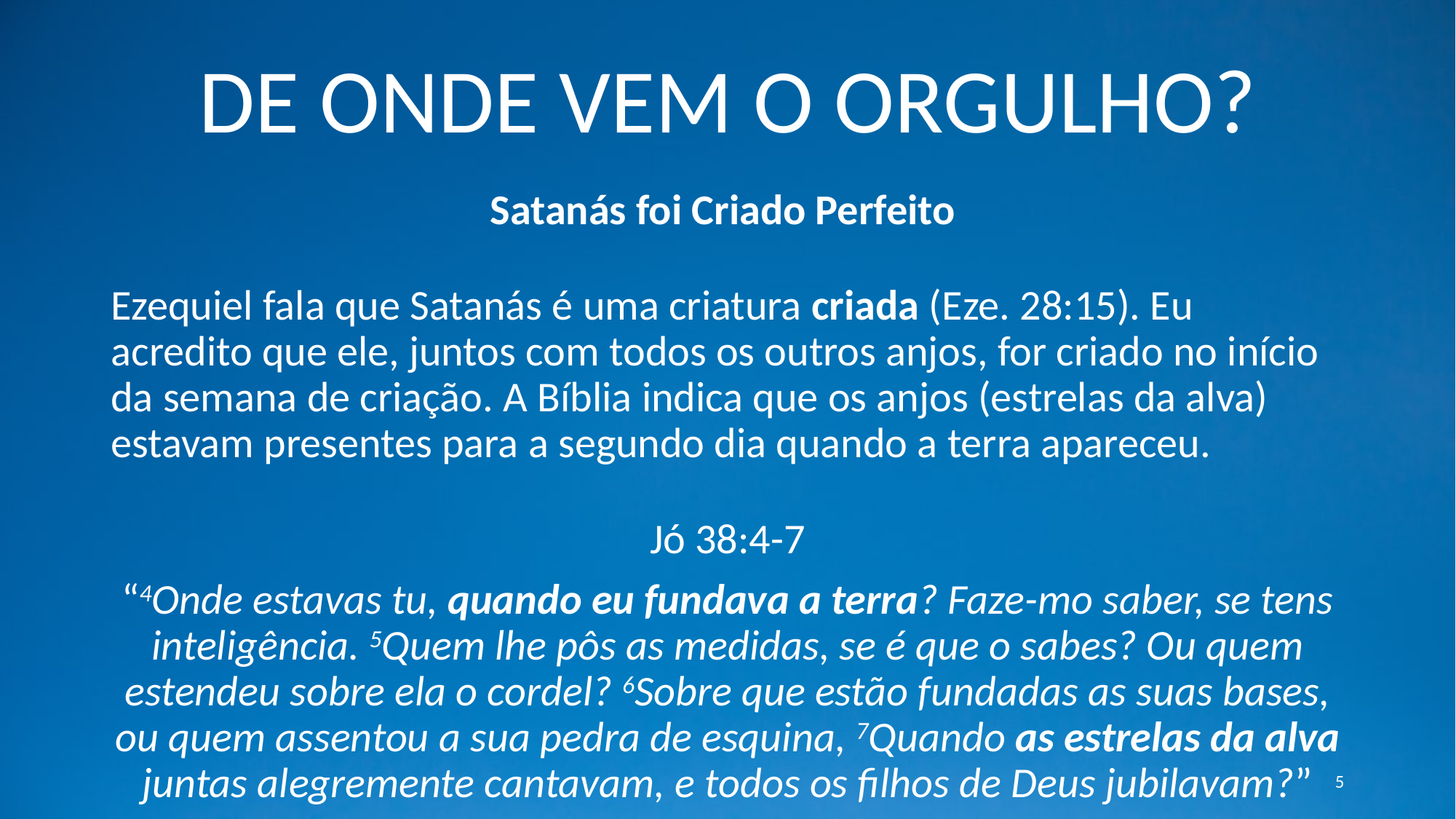

# DE ONDE VEM O ORGULHO?
Satanás foi Criado Perfeito

Ezequiel fala que Satanás é uma criatura criada (Eze. 28:15). Eu acredito que ele, juntos com todos os outros anjos, for criado no início da semana de criação. A Bíblia indica que os anjos (estrelas da alva) estavam presentes para a segundo dia quando a terra apareceu.

Jó 38:4-7
“4Onde estavas tu, quando eu fundava a terra? Faze-mo saber, se tens inteligência. 5Quem lhe pôs as medidas, se é que o sabes? Ou quem estendeu sobre ela o cordel? 6Sobre que estão fundadas as suas bases, ou quem assentou a sua pedra de esquina, 7Quando as estrelas da alva juntas alegremente cantavam, e todos os filhos de Deus jubilavam?”
5